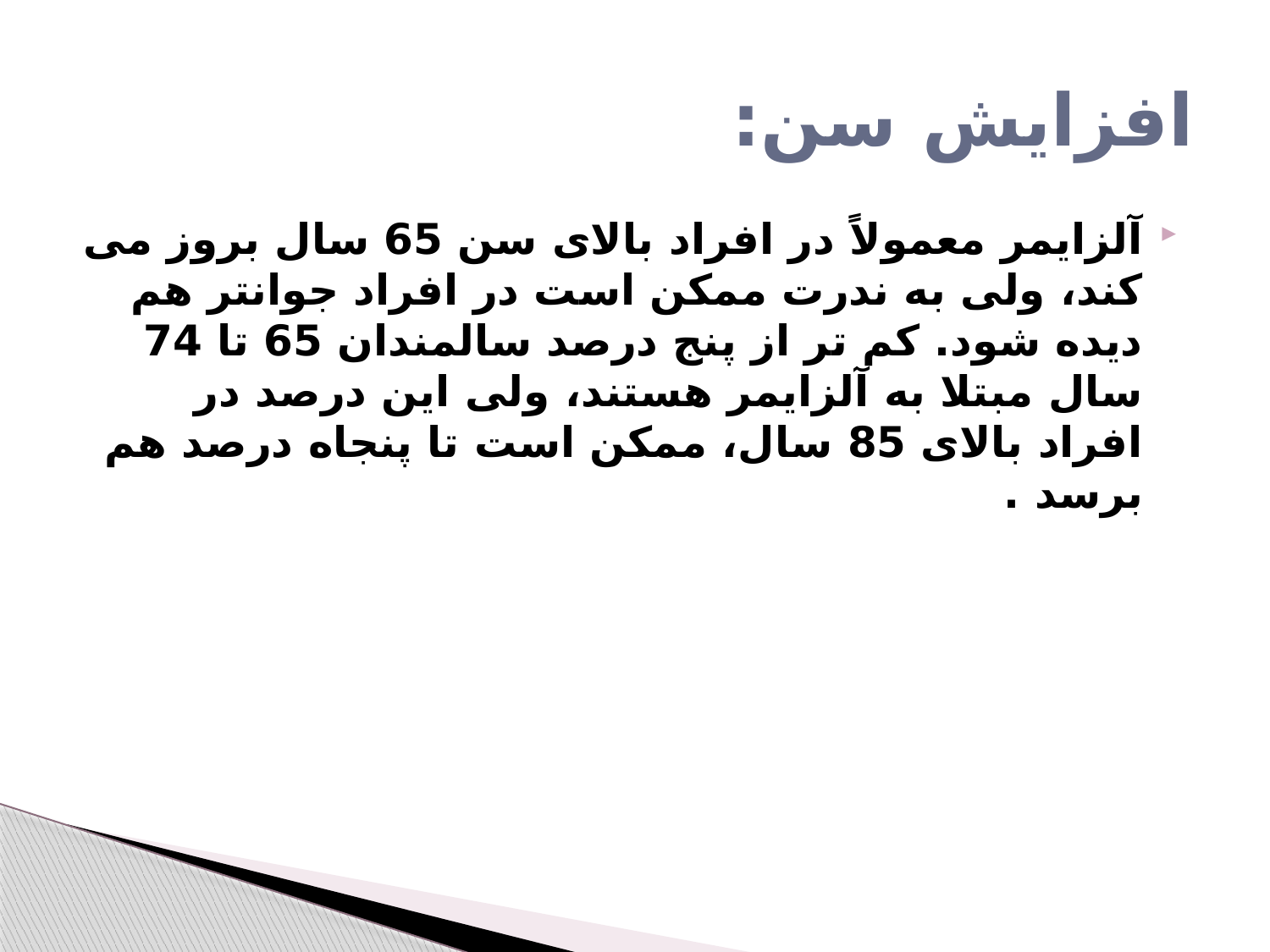

# افزایش سن:
آلزایمر معمولاً در افراد بالای سن 65 سال بروز می کند، ولی به ندرت ممکن است در افراد جوانتر هم دیده شود. کم تر از پنج درصد سالمندان 65 تا 74 سال مبتلا به آلزایمر هستند، ولی این درصد در افراد بالای 85 سال، ممکن است تا پنجاه درصد هم برسد .